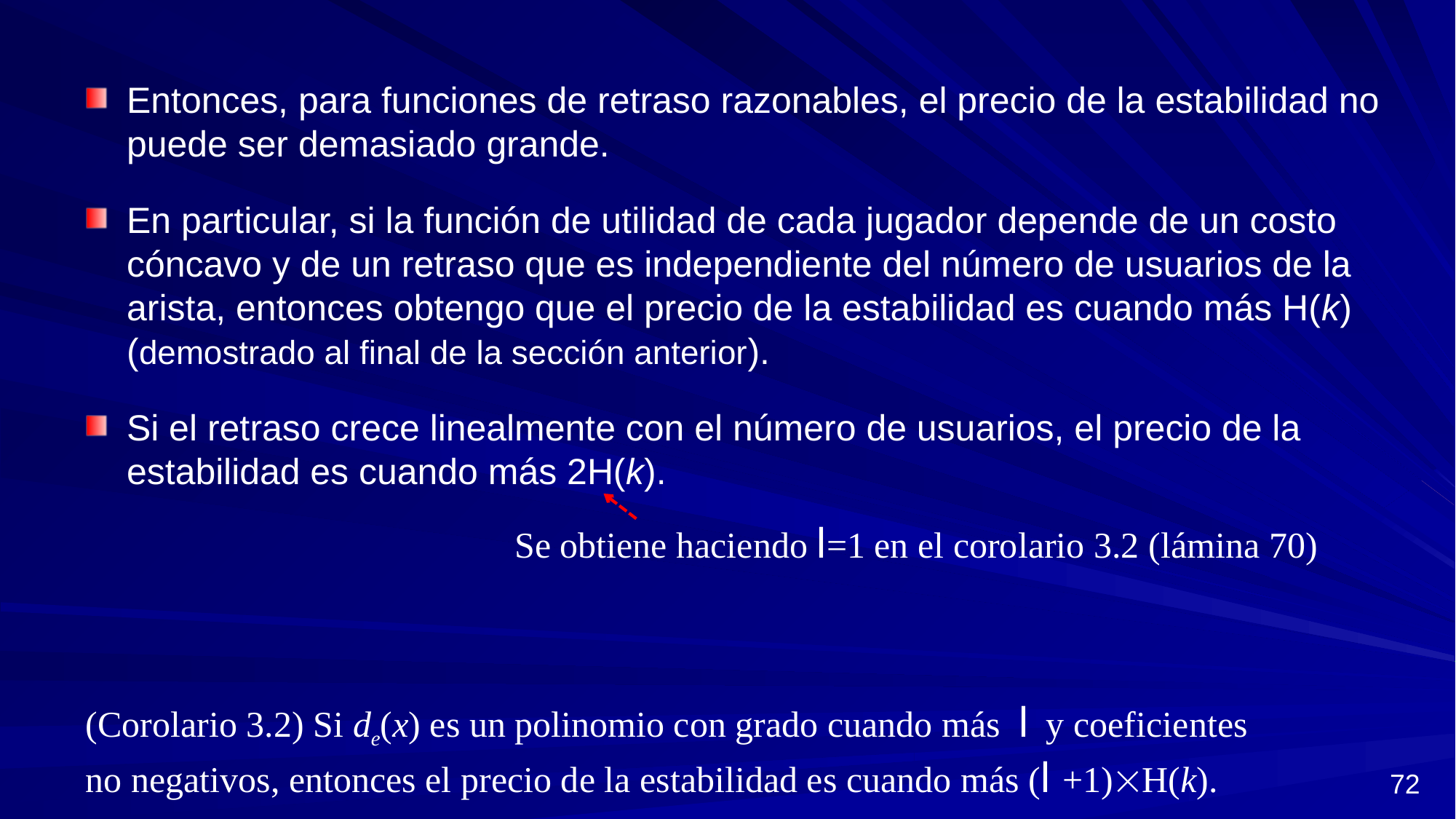

Entonces, para funciones de retraso razonables, el precio de la estabilidad no puede ser demasiado grande.

En particular, si la función de utilidad de cada jugador depende de un costo cóncavo y de un retraso que es independiente del número de usuarios de la arista, entonces obtengo que el precio de la estabilidad es cuando más H(k) (demostrado al final de la sección anterior).

Si el retraso crece linealmente con el número de usuarios, el precio de la estabilidad es cuando más 2H(k).
Se obtiene haciendo l=1 en el corolario 3.2 (lámina 70)
(Corolario 3.2) Si de(x) es un polinomio con grado cuando más  l  y coeficientes no negativos, entonces el precio de la estabilidad es cuando más (l +1)×H(k).
72